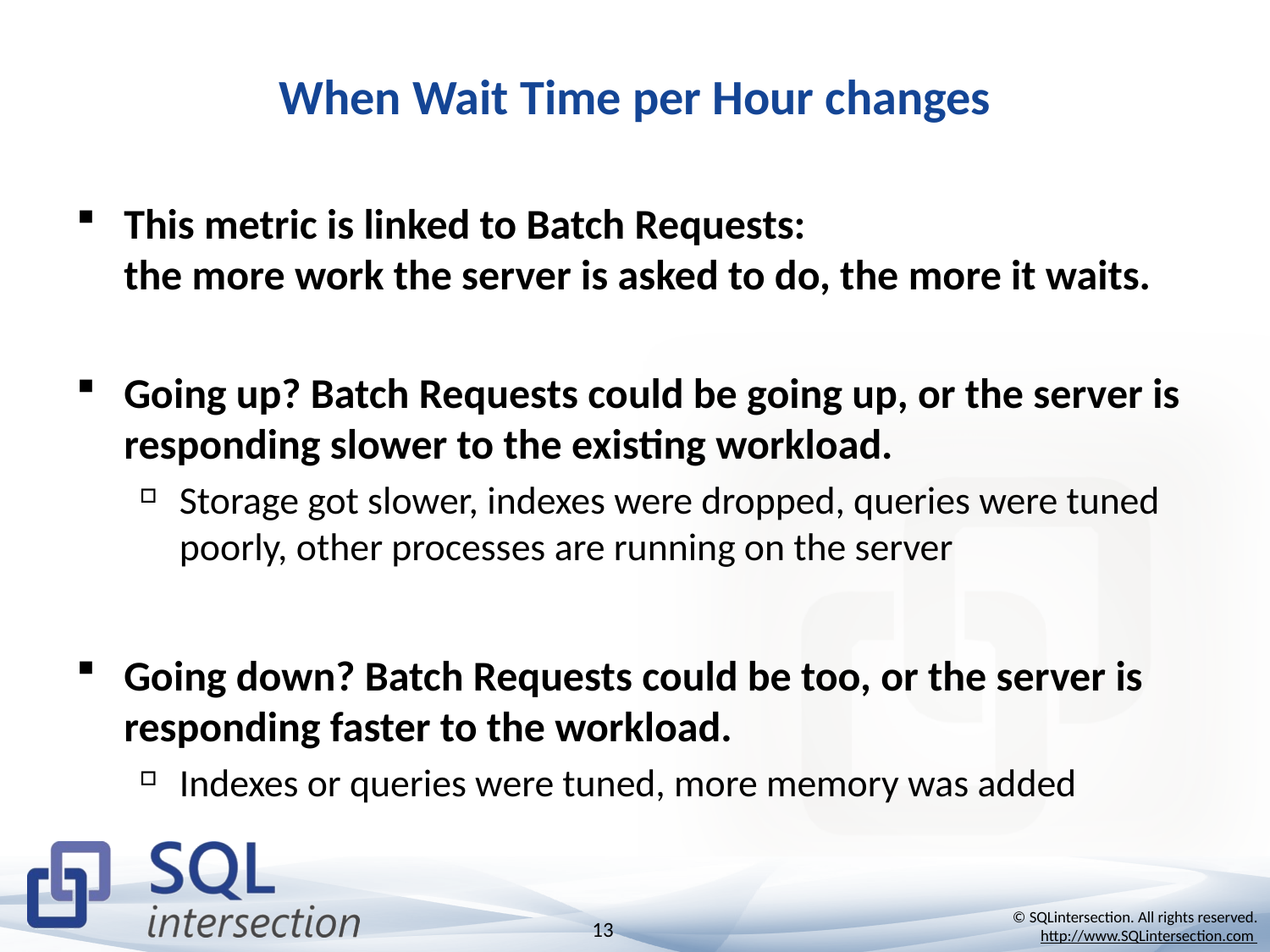

# When Wait Time per Hour changes
This metric is linked to Batch Requests:
the more work the server is asked to do, the more it waits.

Going up? Batch Requests could be going up, or the server is responding slower to the existing workload.
Storage got slower, indexes were dropped, queries were tuned poorly, other processes are running on the server

Going down? Batch Requests could be too, or the server is responding faster to the workload.
Indexes or queries were tuned, more memory was added